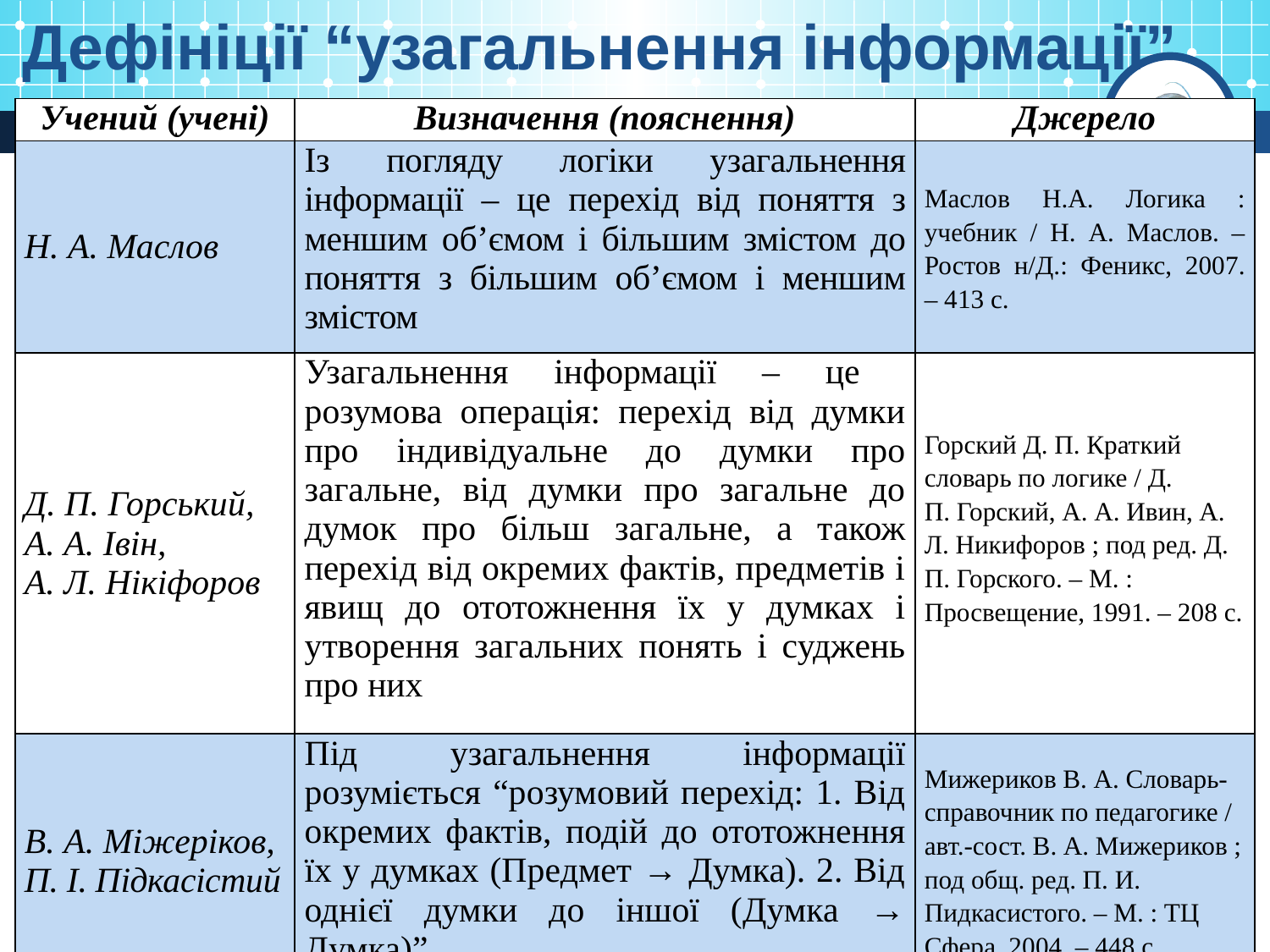

Дефініції “узагальнення інформації”
| Учений (учені) | Визначення (пояснення) | Джерело |
| --- | --- | --- |
| Н. А. Маслов | Із погляду логіки узагальнення інформації – це перехід від поняття з меншим об’ємом і більшим змістом до поняття з більшим об’ємом і меншим змістом | Маслов Н.А. Логика : учебник / Н. А. Маслов. – Ростов н/Д.: Феникс, 2007. – 413 с. |
| Д. П. Горський, А. А. Івін, А. Л. Нікіфоров | Узагальнення інформації – це розумова операція: перехід від думки про індивідуальне до думки про загальне, від думки про загальне до думок про більш загальне, а також перехід від окремих фактів, предметів і явищ до ототожнення їх у думках і утворення загальних понять і суджень про них | Горский Д. П. Краткий словарь по логике / Д. П. Горский, А. А. Ивин, А. Л. Никифоров ; под ред. Д. П. Горского. – М. : Просвещение, 1991. – 208 с. |
| В. А. Міжеріков, П. І. Підкасістий | Під узагальнення інформації розуміється “розумовий перехід: 1. Від окремих фактів, подій до ототожнення їх у думках (Предмет → Думка). 2. Від однієї думки до іншої (Думка → Думка)” | Мижериков В. А. Словарь-справочник по педагогике / авт.-сост. В. А. Мижериков ; под общ. ред. П. И. Пидкасистого. – М. : ТЦ Сфера, 2004. – 448 с. |